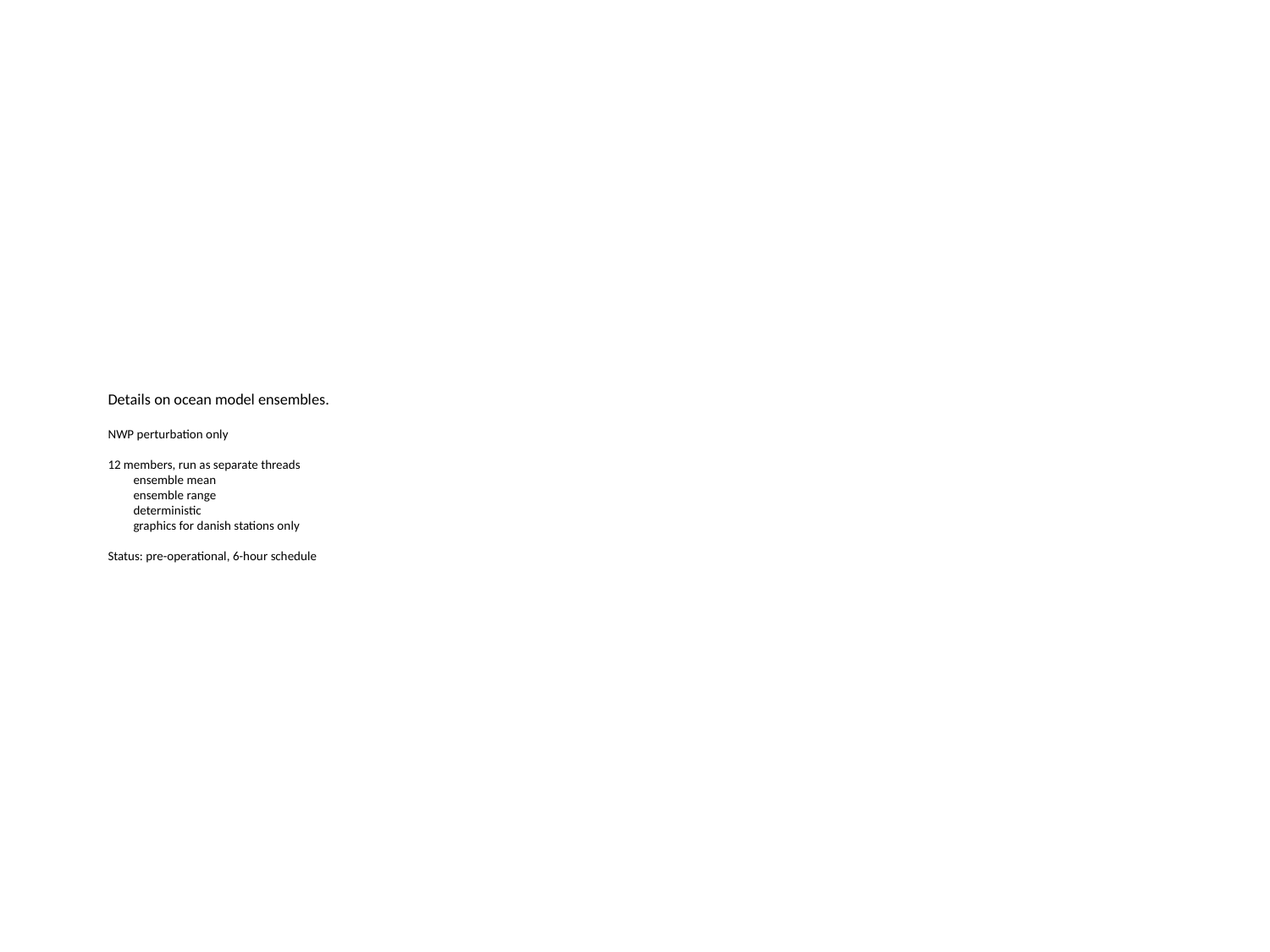

# Details on ocean model ensembles. NWP perturbation only 12 members, run as separate threads ensemble mean ensemble range deterministic graphics for danish stations only Status: pre-operational, 6-hour schedule